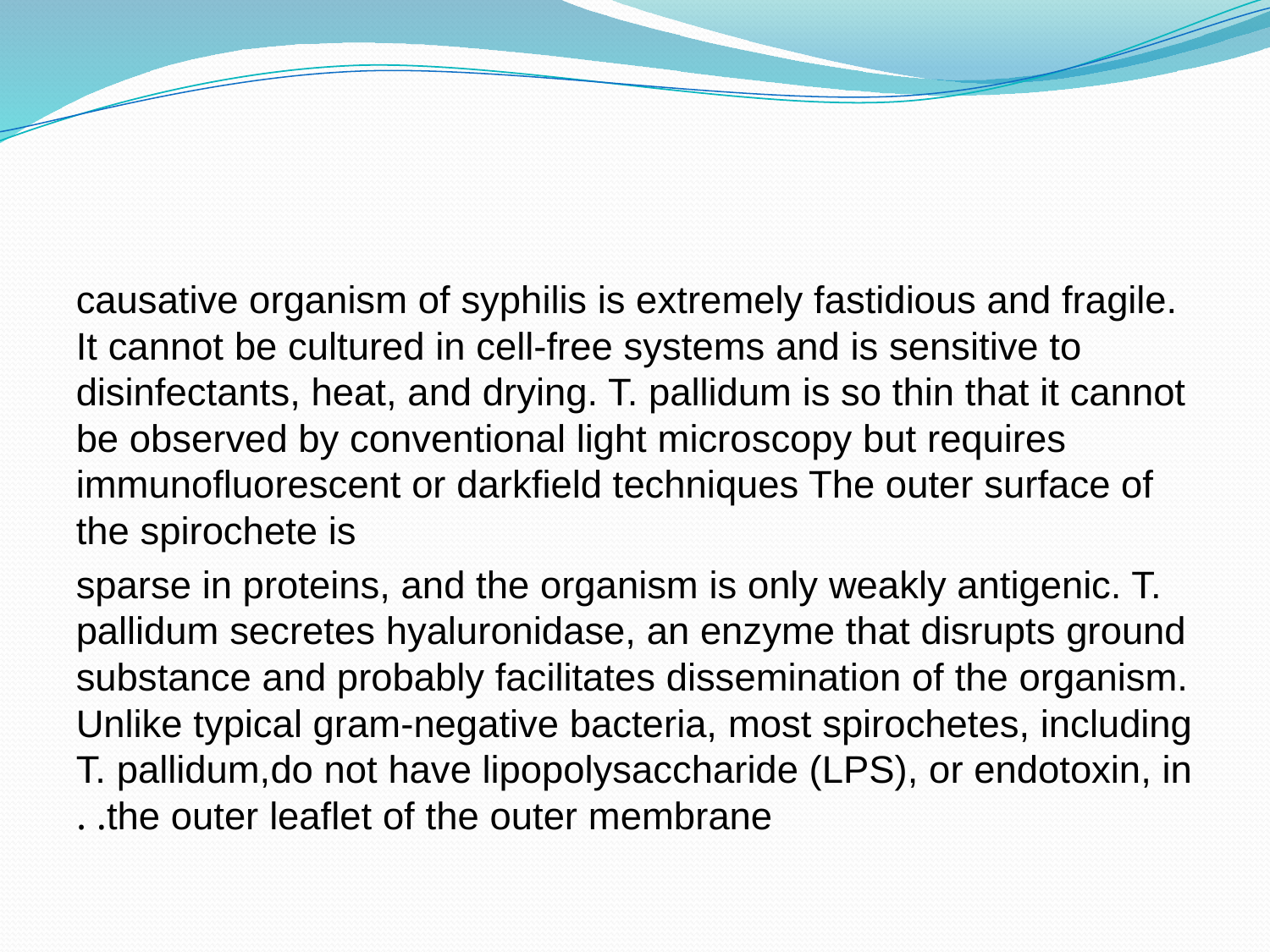

#
causative organism of syphilis is extremely fastidious and fragile. It cannot be cultured in cell-free systems and is sensitive to disinfectants, heat, and drying. T. pallidum is so thin that it cannot be observed by conventional light microscopy but requires immunofluorescent or darkfield techniques The outer surface of the spirochete is
sparse in proteins, and the organism is only weakly antigenic. T. pallidum secretes hyaluronidase, an enzyme that disrupts ground substance and probably facilitates dissemination of the organism. Unlike typical gram-negative bacteria, most spirochetes, including T. pallidum,do not have lipopolysaccharide (LPS), or endotoxin, in the outer leaflet of the outer membrane. .